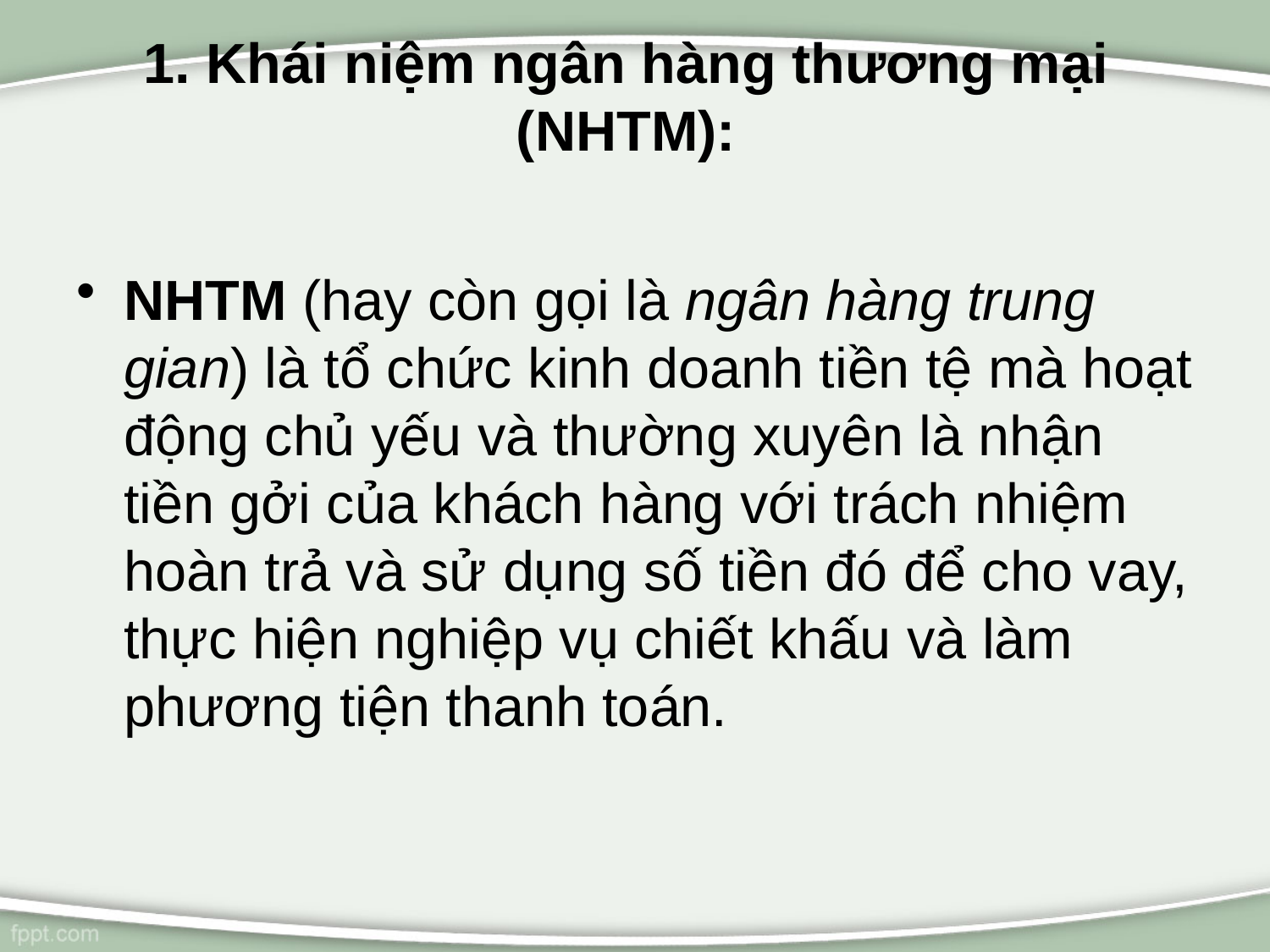

# 1. Khái niệm ngân hàng thương mại (NHTM):
NHTM (hay còn gọi là ngân hàng trung gian) là tổ chức kinh doanh tiền tệ mà hoạt động chủ yếu và thường xuyên là nhận tiền gởi của khách hàng với trách nhiệm hoàn trả và sử dụng số tiền đó để cho vay, thực hiện nghiệp vụ chiết khấu và làm phương tiện thanh toán.